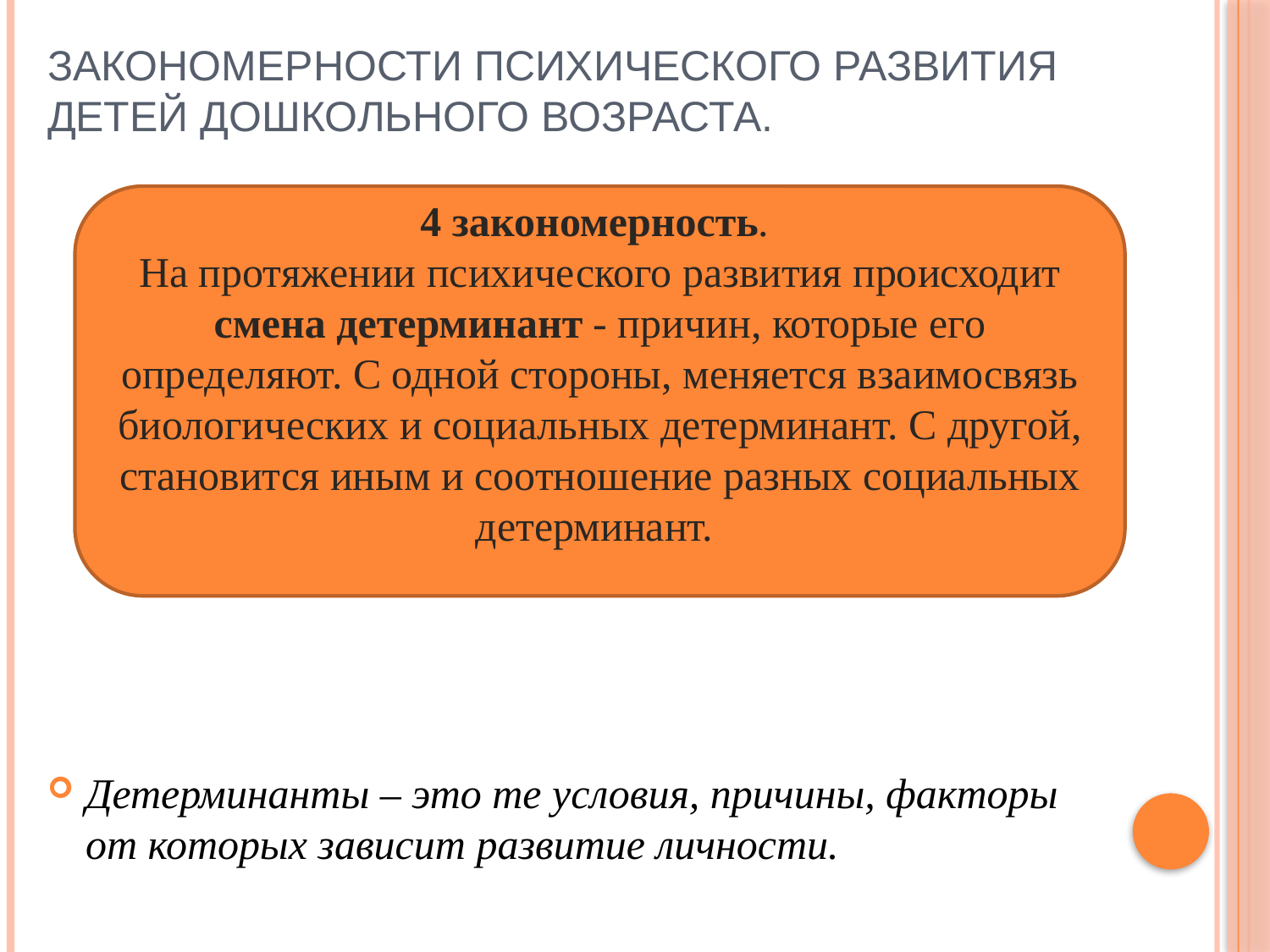

# Закономерности психического развития детей дошкольного возраста.

Детерминанты – это те условия, причины, факторы от которых зависит развитие личности.
4 закономерность.
На протяжении психического развития происходит смена детерминант - причин, которые его определяют. С одной стороны, меняется взаимосвязь биологических и социальных детерминант. С другой, становится иным и соотношение разных социальных детерминант.